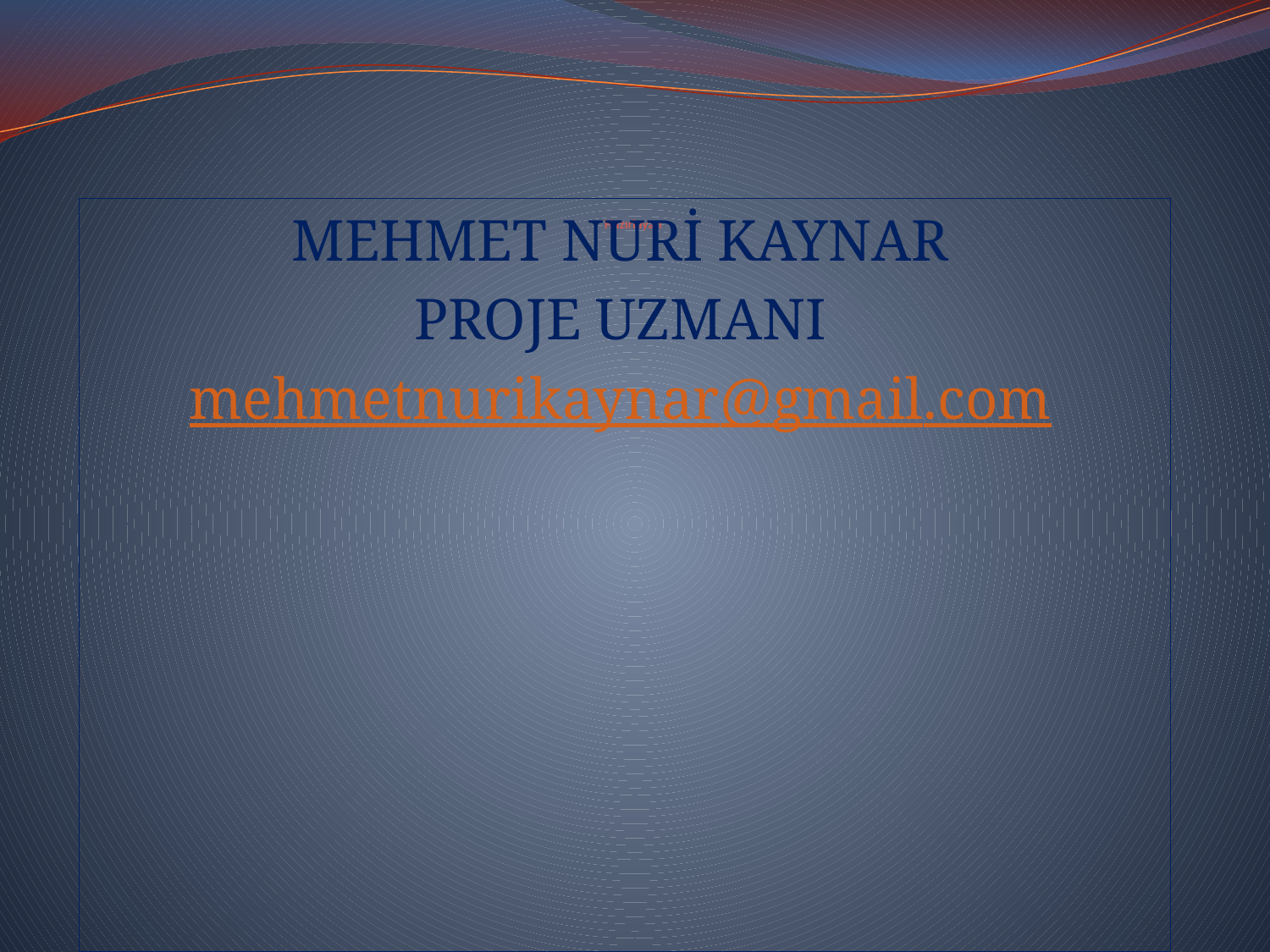

# Hazırlayan
MEHMET NURİ KAYNAR
PROJE UZMANI
mehmetnurikaynar@gmail.com